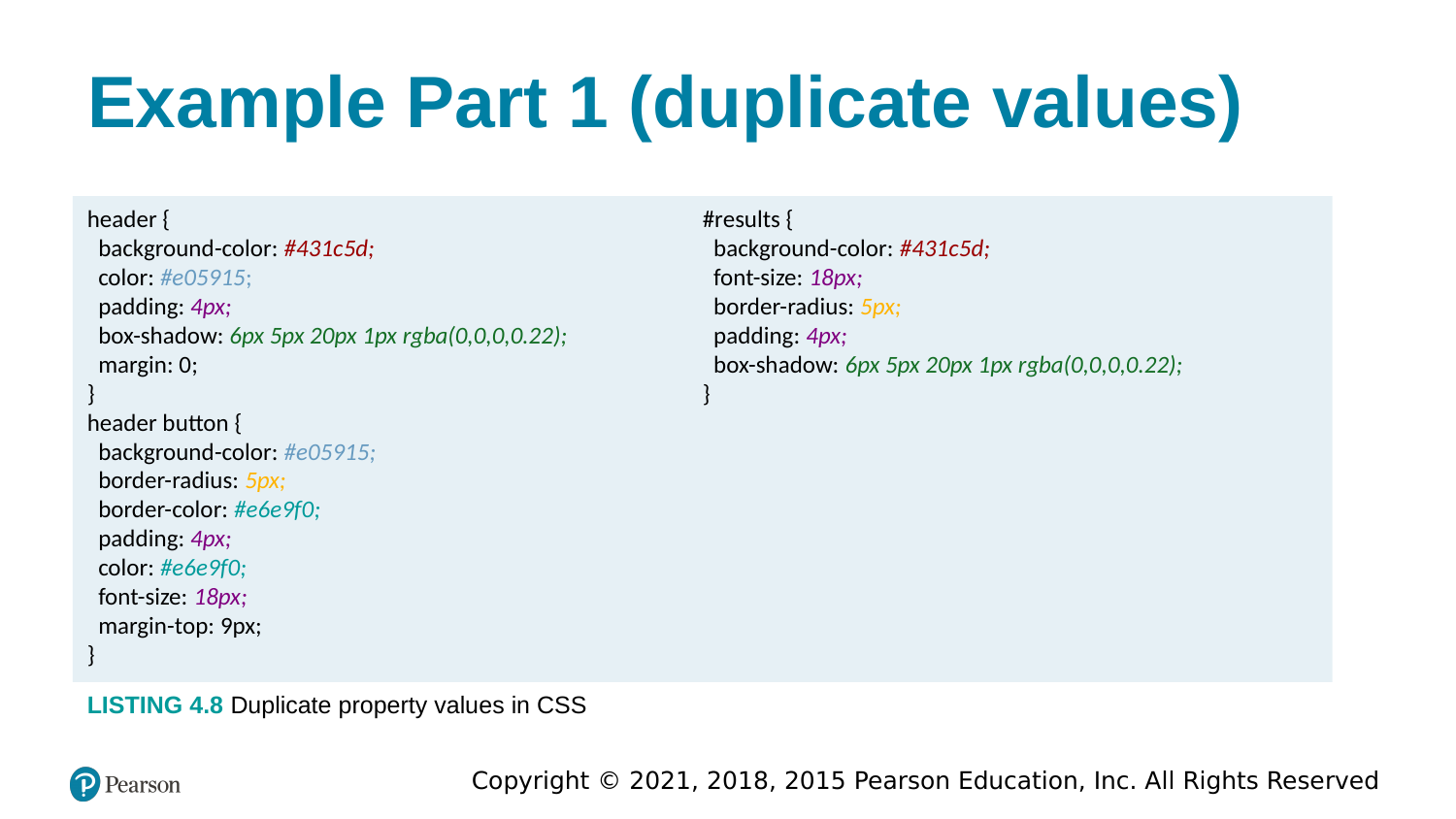

# Example Part 1 (duplicate values)
header {
  background-color: #431c5d;
  color: #e05915;
  padding: 4px;
  box-shadow: 6px 5px 20px 1px rgba(0,0,0,0.22);
  margin: 0;
}
header button {
  background-color: #e05915;
  border-radius: 5px;
  border-color: #e6e9f0;
  padding: 4px;
  color: #e6e9f0;
  font-size: 18px;
  margin-top: 9px;
}
#results {
  background-color: #431c5d;
  font-size: 18px;
  border-radius: 5px;
  padding: 4px;
  box-shadow: 6px 5px 20px 1px rgba(0,0,0,0.22);
}
LISTING 4.8 Duplicate property values in CSS